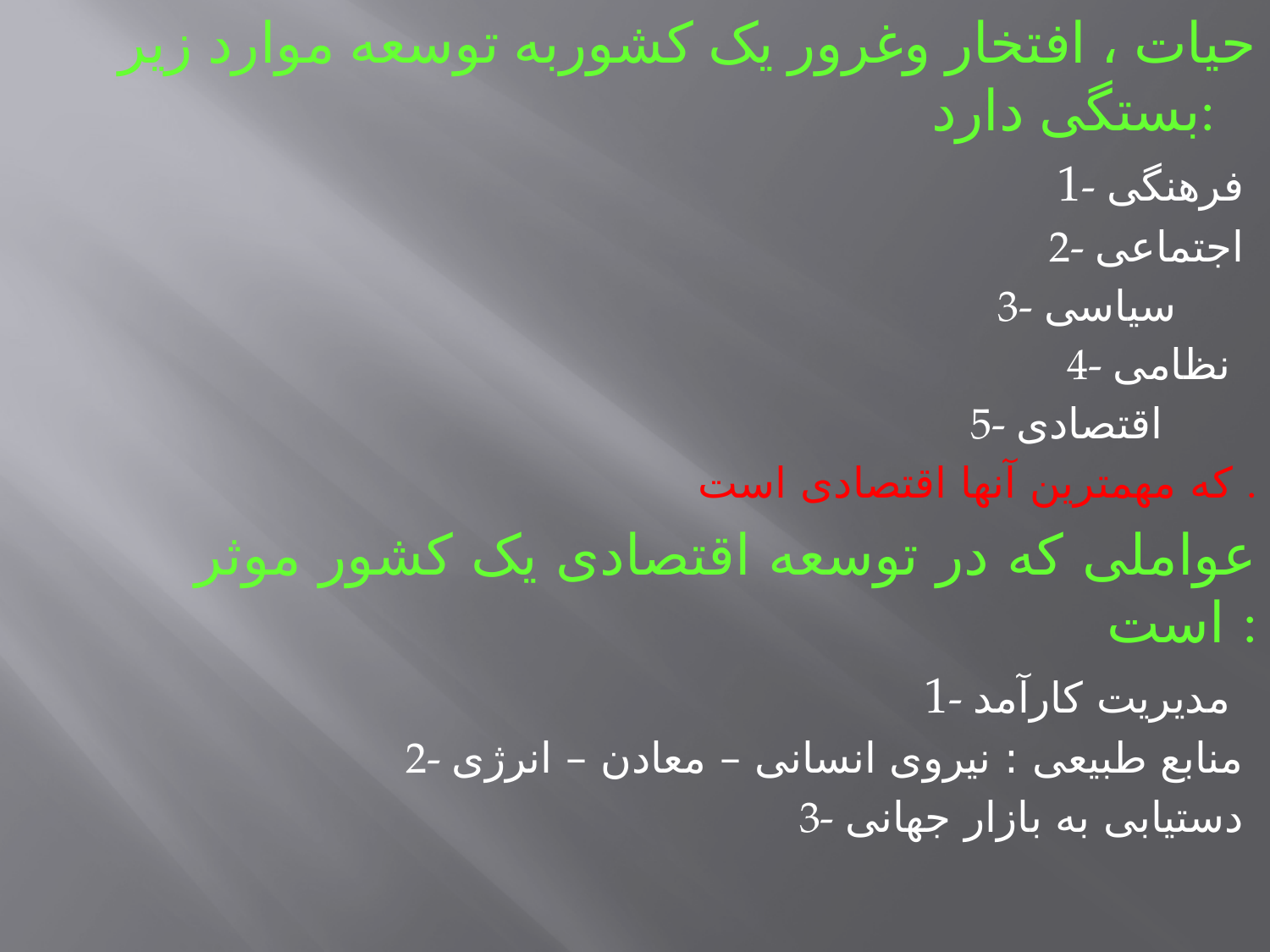

حیات ، افتخار وغرور یک کشوربه توسعه موارد زير بستگی دارد:
1- فرهنگی
2- اجتماعی
3- سیاسی
4- نظامی
5- اقتصادی
که مهمترین آنها اقتصادی است .
عواملی كه در توسعه اقتصادی یک کشور موثر است :
1- مدیریت کارآمد
2- منابع طبیعی : نیروی انسانی – معادن – انرژی
3- دستیابی به بازار جهانی